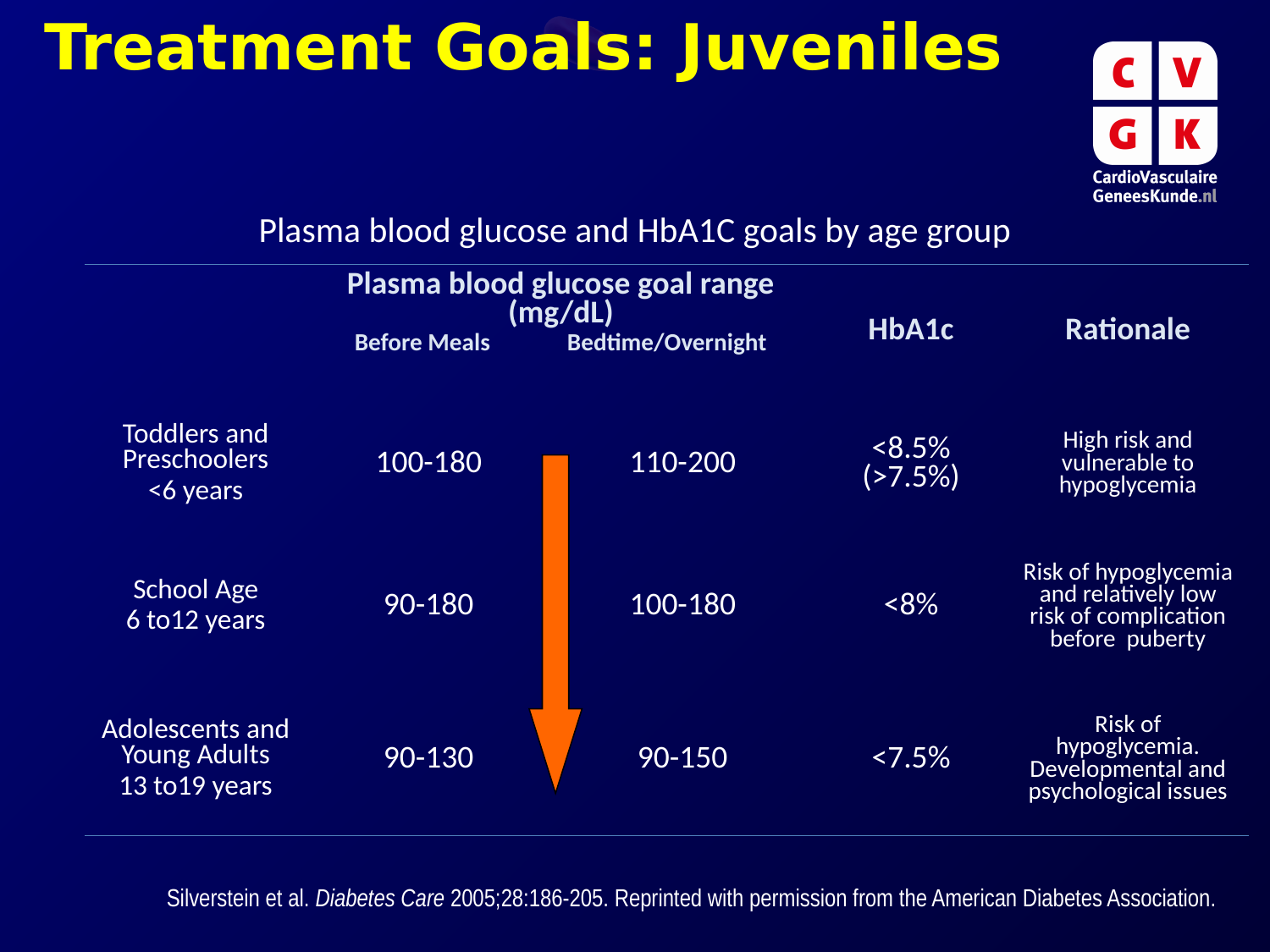

Treatment Goals: Juveniles
Plasma blood glucose and HbA1C goals by age group
|  | Plasma blood glucose goal range (mg/dL) Before Meals Bedtime/Overnight |  | HbA1c | Rationale |
| --- | --- | --- | --- | --- |
| Toddlers and Preschoolers <6 years | 100-180 | 110-200 | <8.5% (>7.5%) | High risk and vulnerable to hypoglycemia |
| School Age 6 to12 years | 90-180 | 100-180 | <8% | Risk of hypoglycemia and relatively low risk of complication before puberty |
| Adolescents and Young Adults 13 to19 years | 90-130 | 90-150 | <7.5% | Risk of hypoglycemia. Developmental and psychological issues |

Silverstein et al. Diabetes Care 2005;28:186-205. Reprinted with permission from the American Diabetes Association.